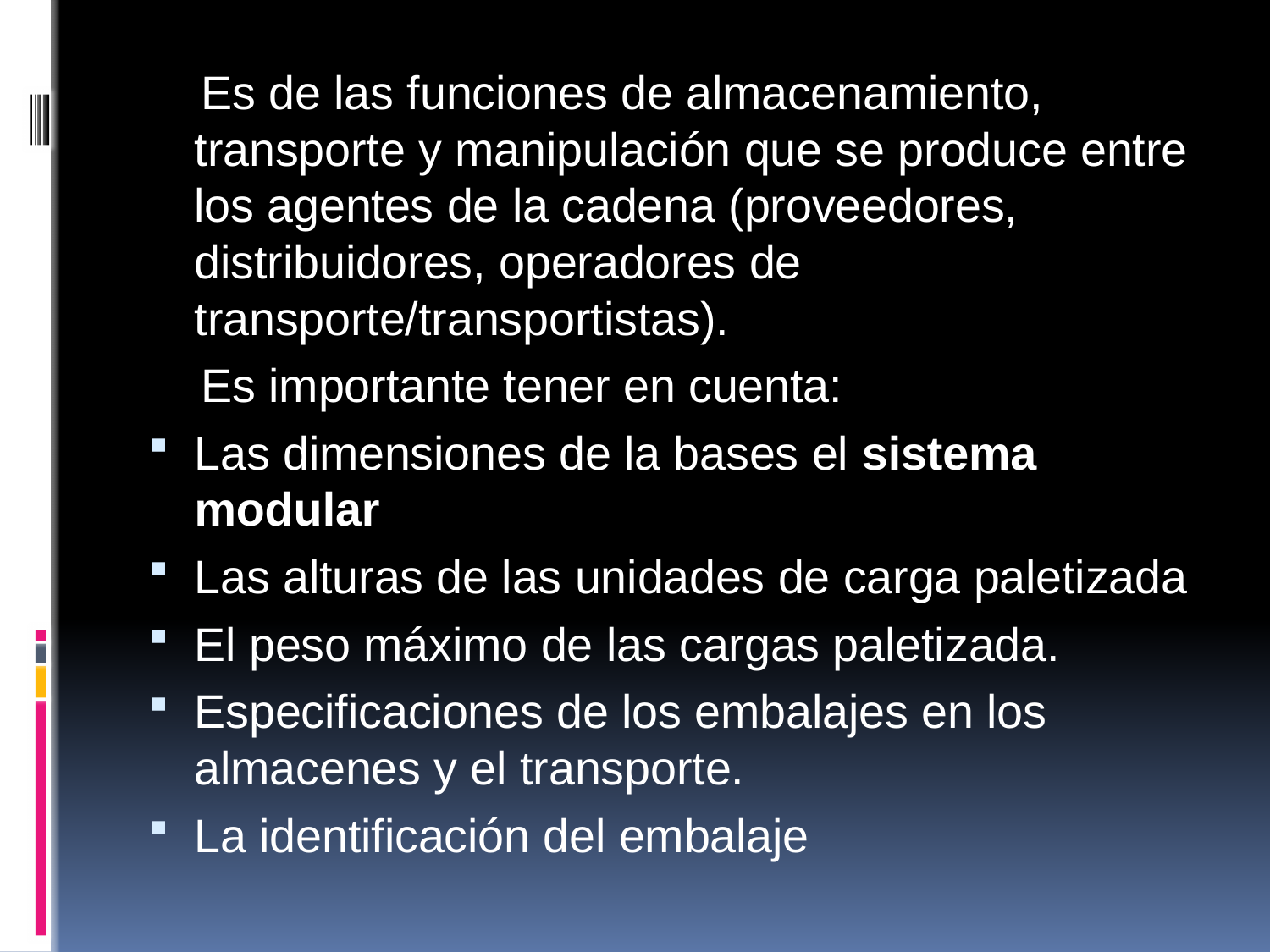

Es de las funciones de almacenamiento, transporte y manipulación que se produce entre los agentes de la cadena (proveedores, distribuidores, operadores de transporte/transportistas).
    Es importante tener en cuenta:
Las dimensiones de la bases el sistema modular
Las alturas de las unidades de carga paletizada
El peso máximo de las cargas paletizada.
Especificaciones de los embalajes en los almacenes y el transporte.
La identificación del embalaje